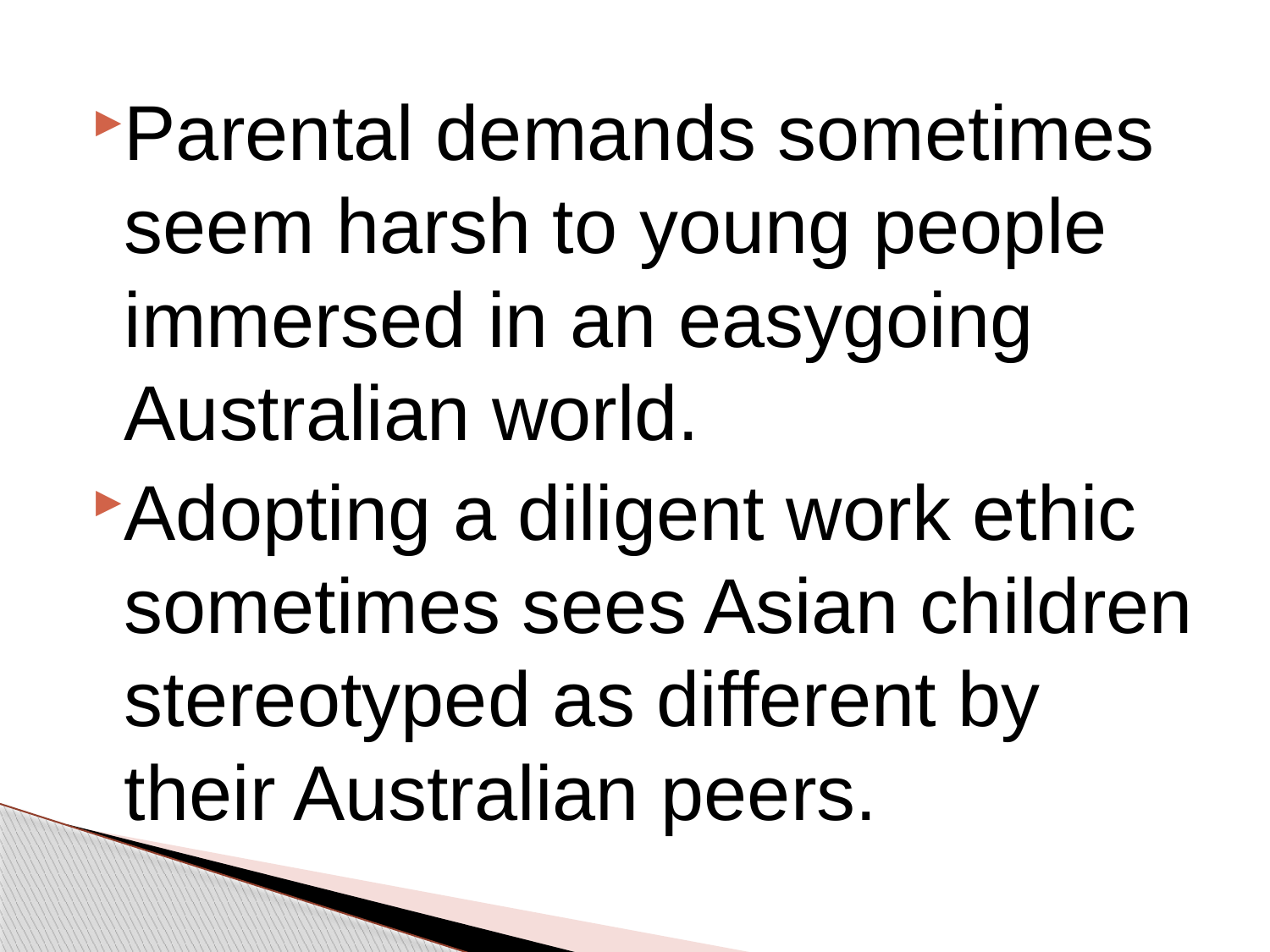

#
Parental demands sometimes seem harsh to young people immersed in an easygoing Australian world.
Adopting a diligent work ethic sometimes sees Asian children stereotyped as different by their Australian peers.